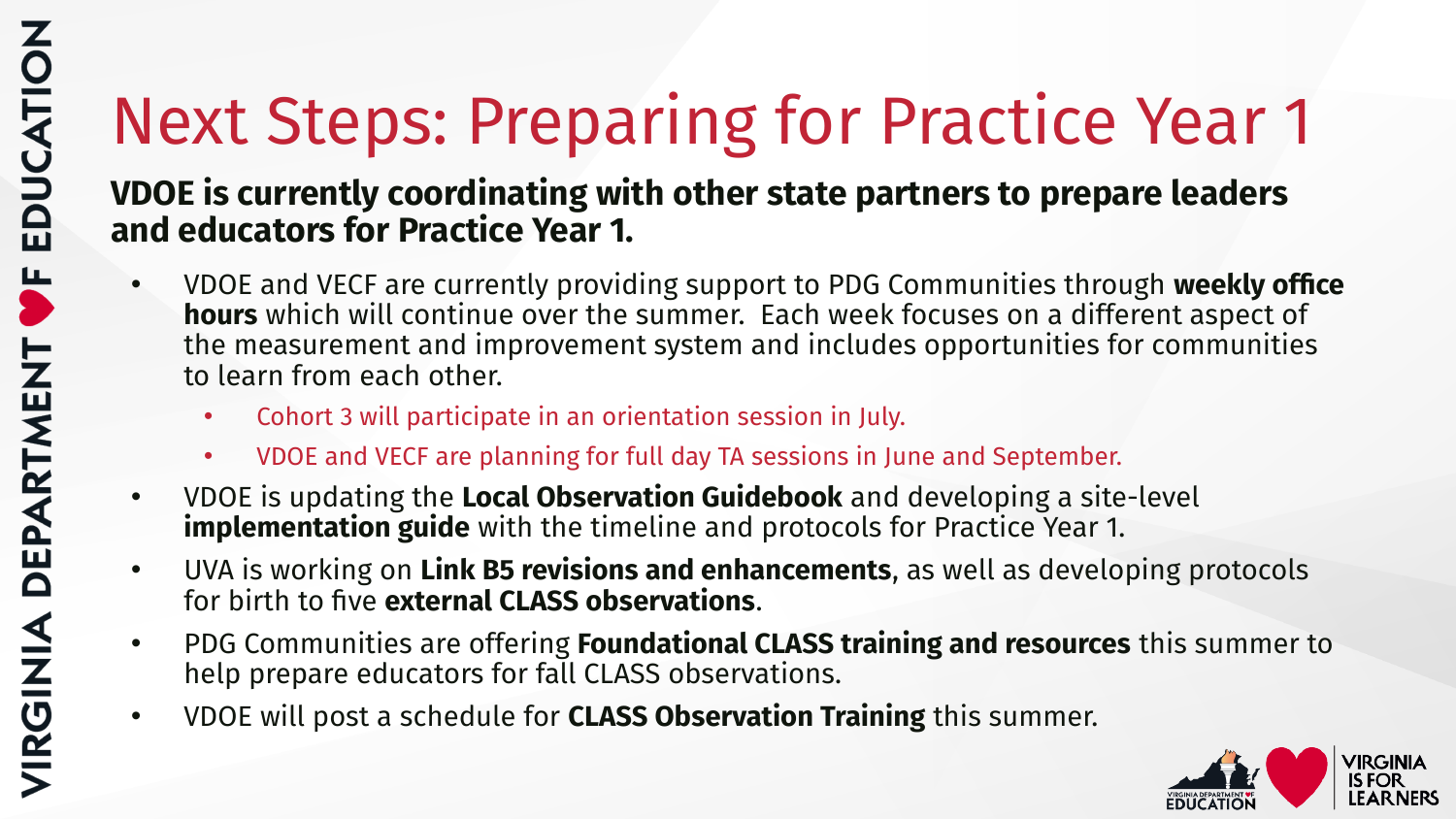

# Next Steps: Preparing for Practice Year 1
VDOE is currently coordinating with other state partners to prepare leaders and educators for Practice Year 1.
VDOE and VECF are currently providing support to PDG Communities through weekly office hours which will continue over the summer.  Each week focuses on a different aspect of the measurement and improvement system and includes opportunities for communities to learn from each other.
Cohort 3 will participate in an orientation session in July.
VDOE and VECF are planning for full day TA sessions in June and September.
VDOE is updating the Local Observation Guidebook and developing a site-level implementation guide with the timeline and protocols for Practice Year 1.
UVA is working on Link B5 revisions and enhancements, as well as developing protocols for birth to five external CLASS observations.
PDG Communities are offering Foundational CLASS training and resources this summer to help prepare educators for fall CLASS observations.
VDOE will post a schedule for CLASS Observation Training this summer.